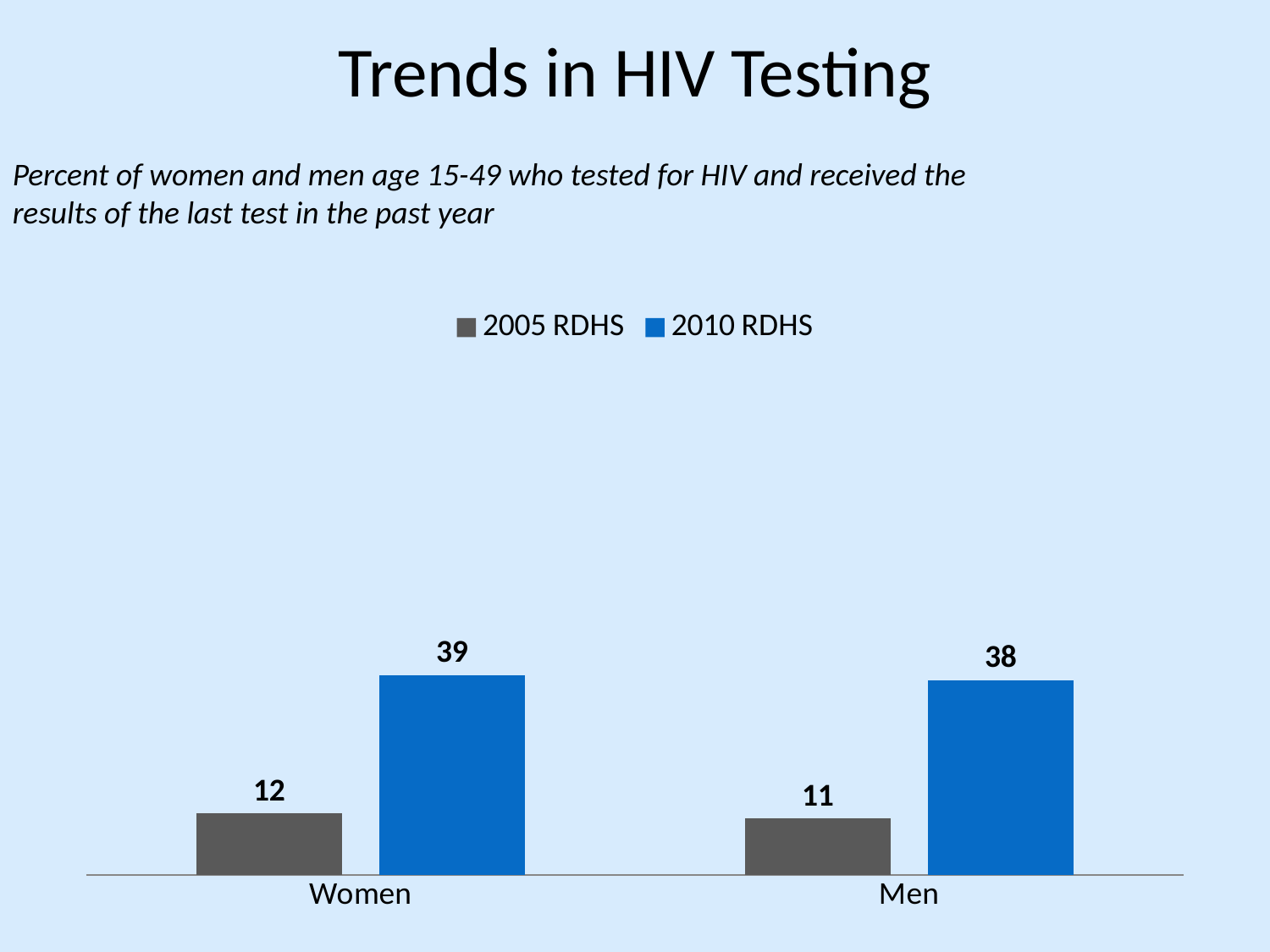

# Trends in HIV Testing
Percent of women and men age 15-49 who tested for HIV and received the results of the last test in the past year

### Chart

| Category | 2005 RDHS | 2010 RDHS |
|---|---|---|
| Women | 12.0 | 39.0 |
| Men | 11.0 | 38.0 |